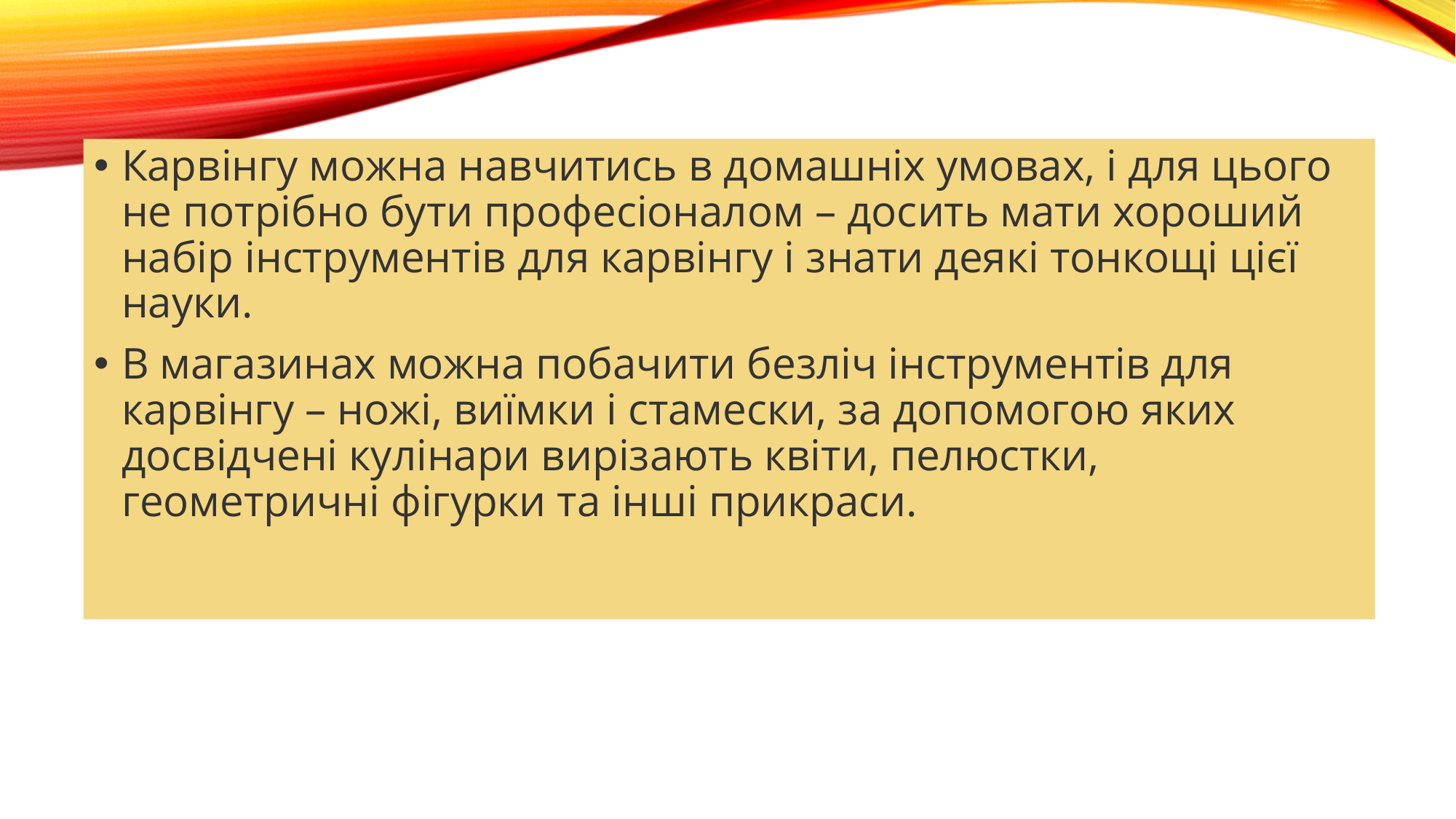

Карвінгу можна навчитись в домашніх умовах, і для цього не потрібно бути професіоналом – досить мати хороший набір інструментів для карвінгу і знати деякі тонкощі цієї науки.
В магазинах можна побачити безліч інструментів для карвінгу – ножі, виїмки і стамески, за допомогою яких досвідчені кулінари вирізають квіти, пелюстки, геометричні фігурки та інші прикраси.